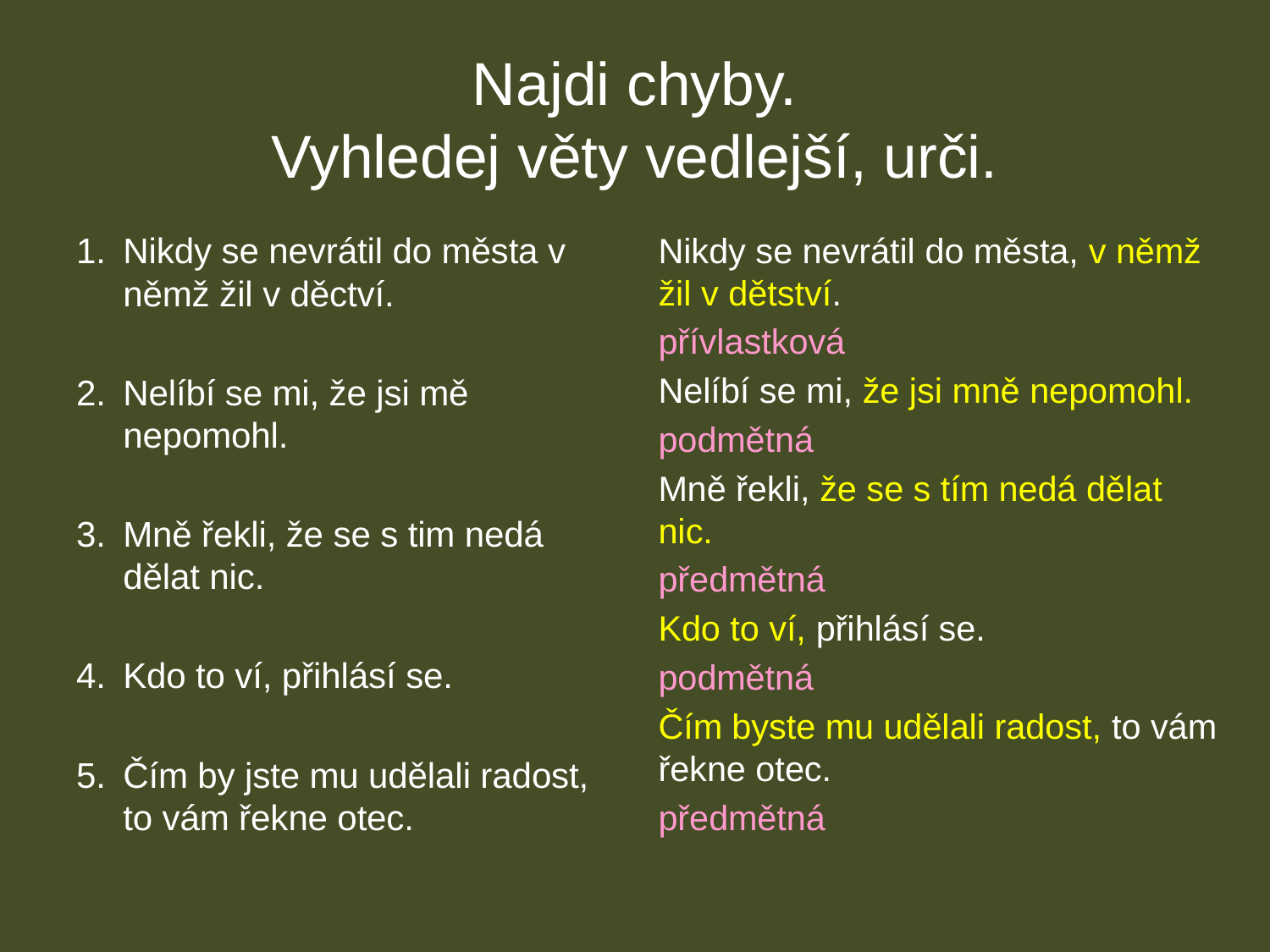

# Najdi chyby. Vyhledej věty vedlejší, urči.
Nikdy se nevrátil do města v němž žil v děctví.

Nelíbí se mi, že jsi mě nepomohl.

Mně řekli, že se s tim nedá dělat nic.

Kdo to ví, přihlásí se.

Čím by jste mu udělali radost, to vám řekne otec.
Nikdy se nevrátil do města, v němž žil v dětství.
přívlastková
Nelíbí se mi, že jsi mně nepomohl.
podmětná
Mně řekli, že se s tím nedá dělat nic.
předmětná
Kdo to ví, přihlásí se.
podmětná
Čím byste mu udělali radost, to vám řekne otec.
předmětná